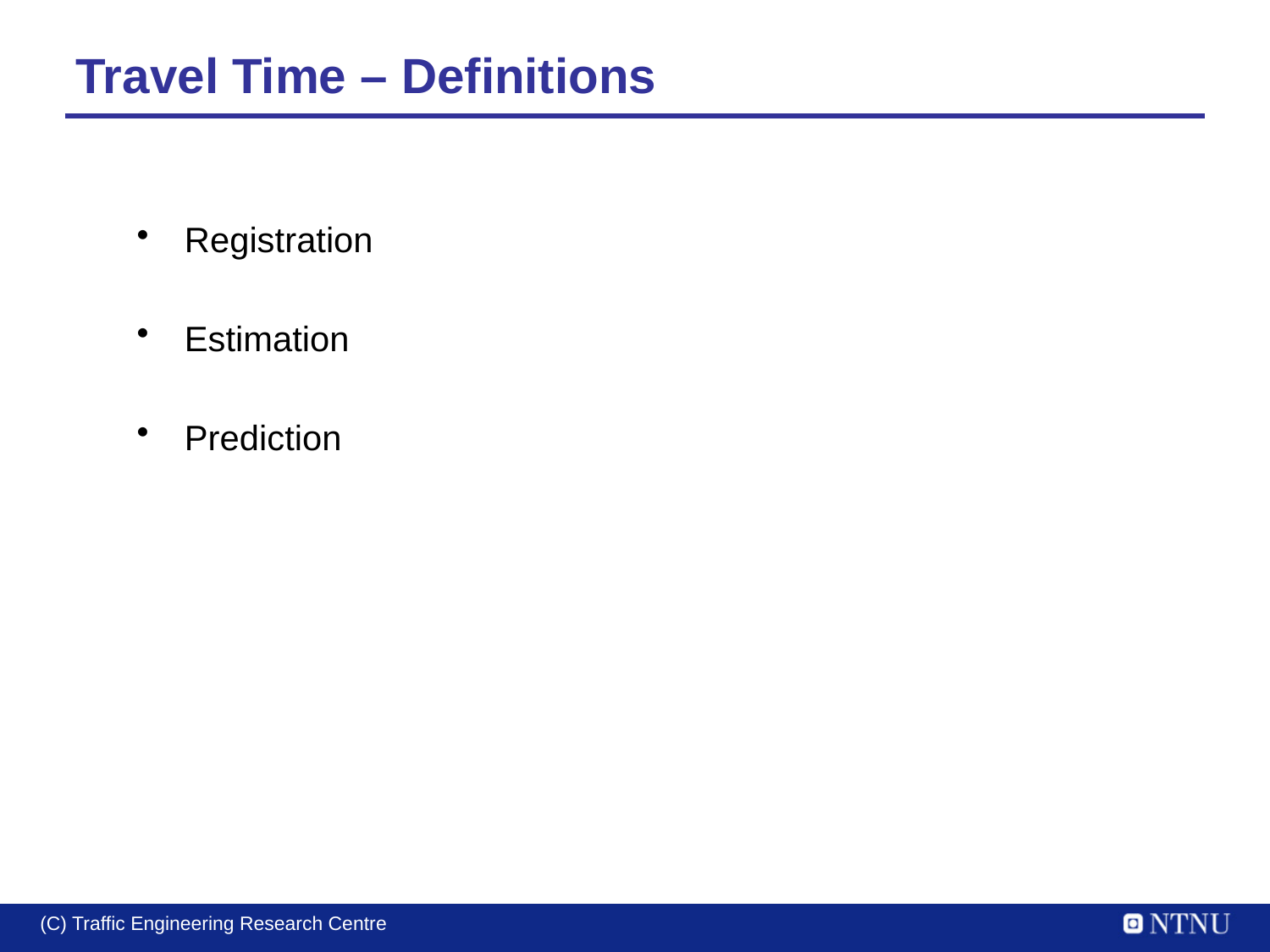

# Travel Time – Definitions
Registration

Estimation

Prediction